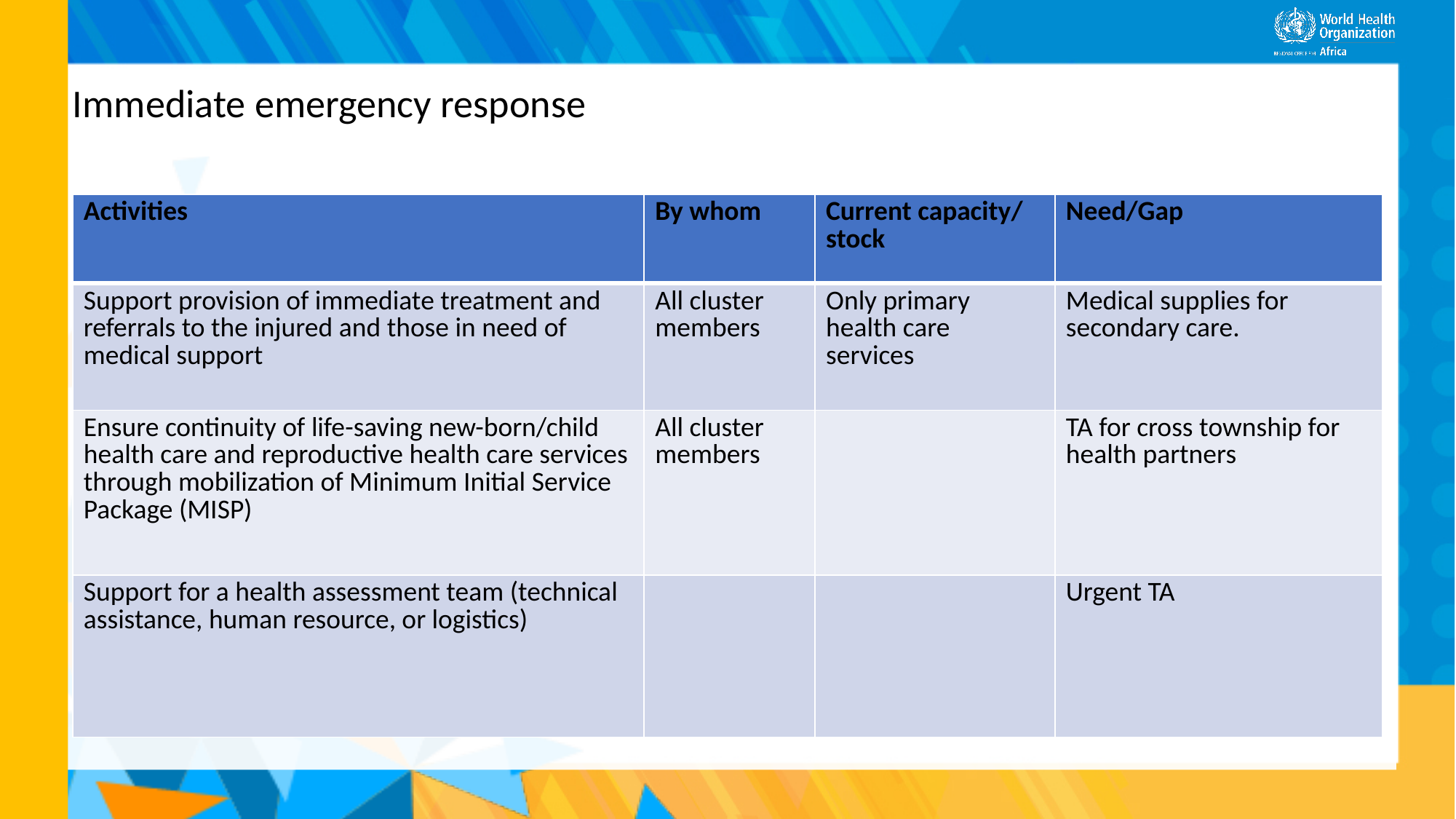

# Immediate emergency response
| Activities | By whom | Current capacity/ stock | Need/Gap |
| --- | --- | --- | --- |
| Support provision of immediate treatment and referrals to the injured and those in need of medical support | All cluster members | Only primary health care services | Medical supplies for secondary care. |
| Ensure continuity of life-saving new-born/child health care and reproductive health care services through mobilization of Minimum Initial Service Package (MISP) | All cluster members |  | TA for cross township for health partners |
| Support for a health assessment team (technical assistance, human resource, or logistics) |  |  | Urgent TA |